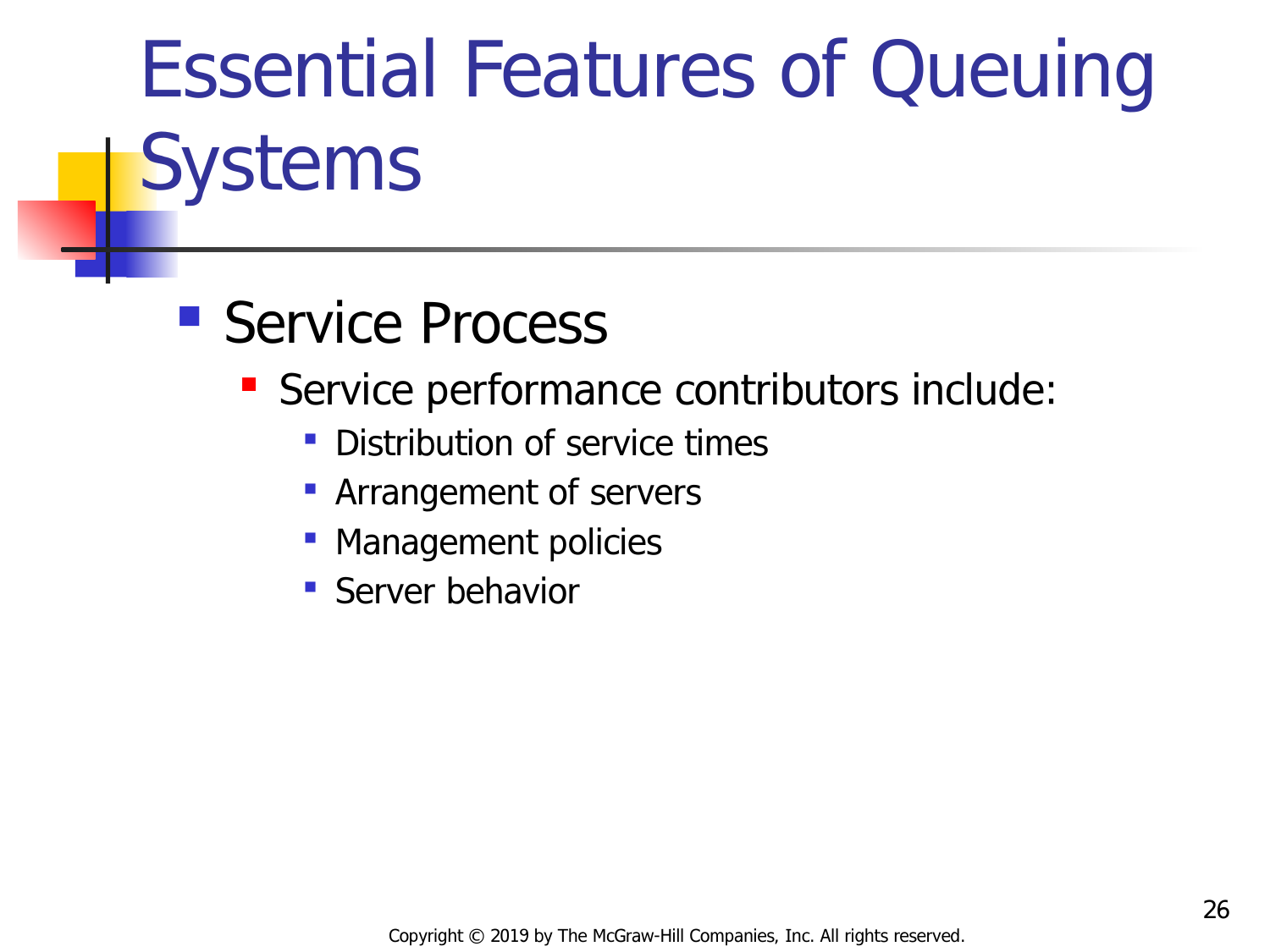

# Essential Features of Queuing Systems
Service Process
Service performance contributors include:
Distribution of service times
Arrangement of servers
Management policies
Server behavior

26
Copyright © 2019 by The McGraw-Hill Companies, Inc. All rights reserved.